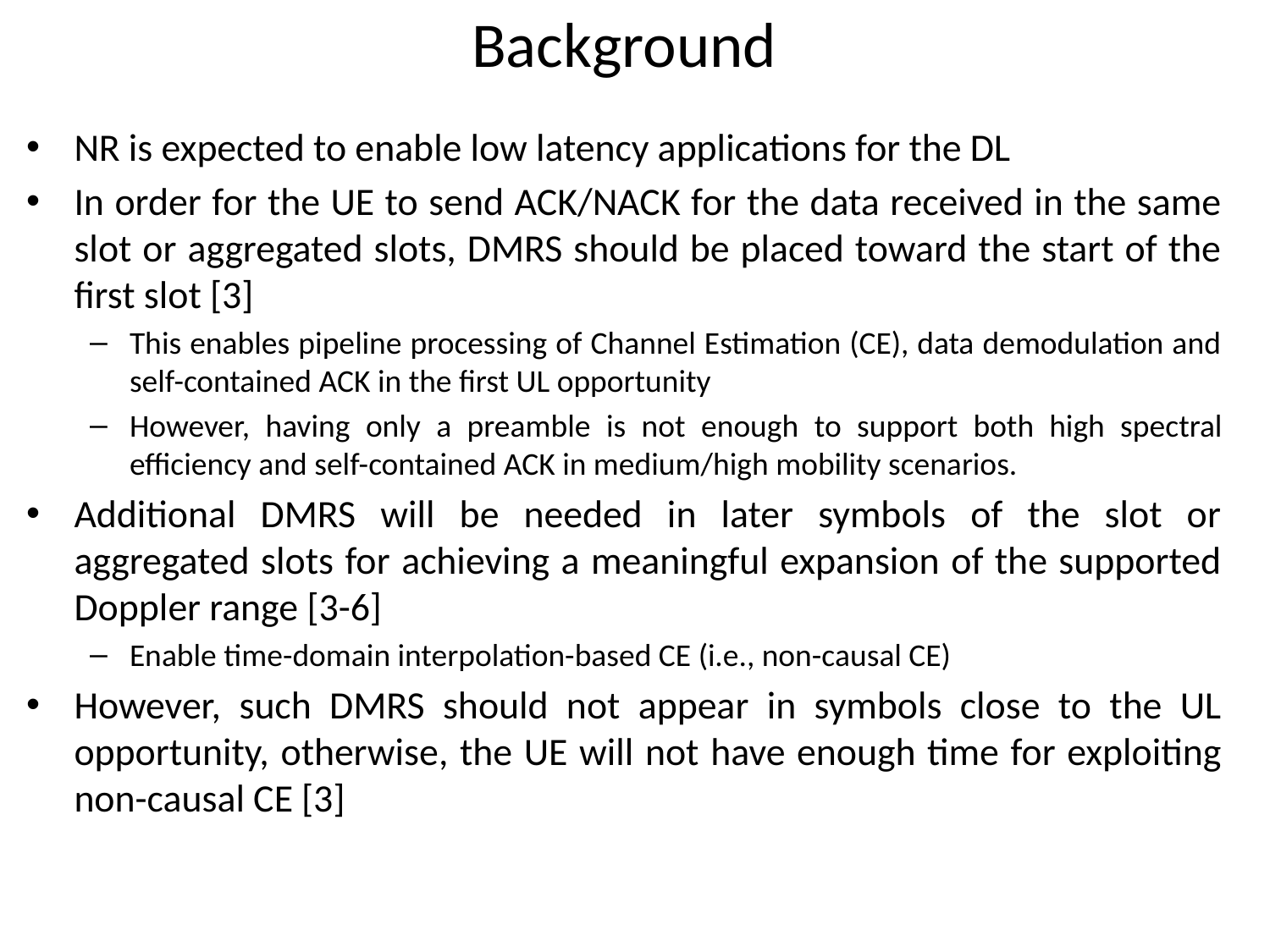

# Background
NR is expected to enable low latency applications for the DL
In order for the UE to send ACK/NACK for the data received in the same slot or aggregated slots, DMRS should be placed toward the start of the first slot [3]
This enables pipeline processing of Channel Estimation (CE), data demodulation and self-contained ACK in the first UL opportunity
However, having only a preamble is not enough to support both high spectral efficiency and self-contained ACK in medium/high mobility scenarios.
Additional DMRS will be needed in later symbols of the slot or aggregated slots for achieving a meaningful expansion of the supported Doppler range [3-6]
Enable time-domain interpolation-based CE (i.e., non-causal CE)
However, such DMRS should not appear in symbols close to the UL opportunity, otherwise, the UE will not have enough time for exploiting non-causal CE [3]